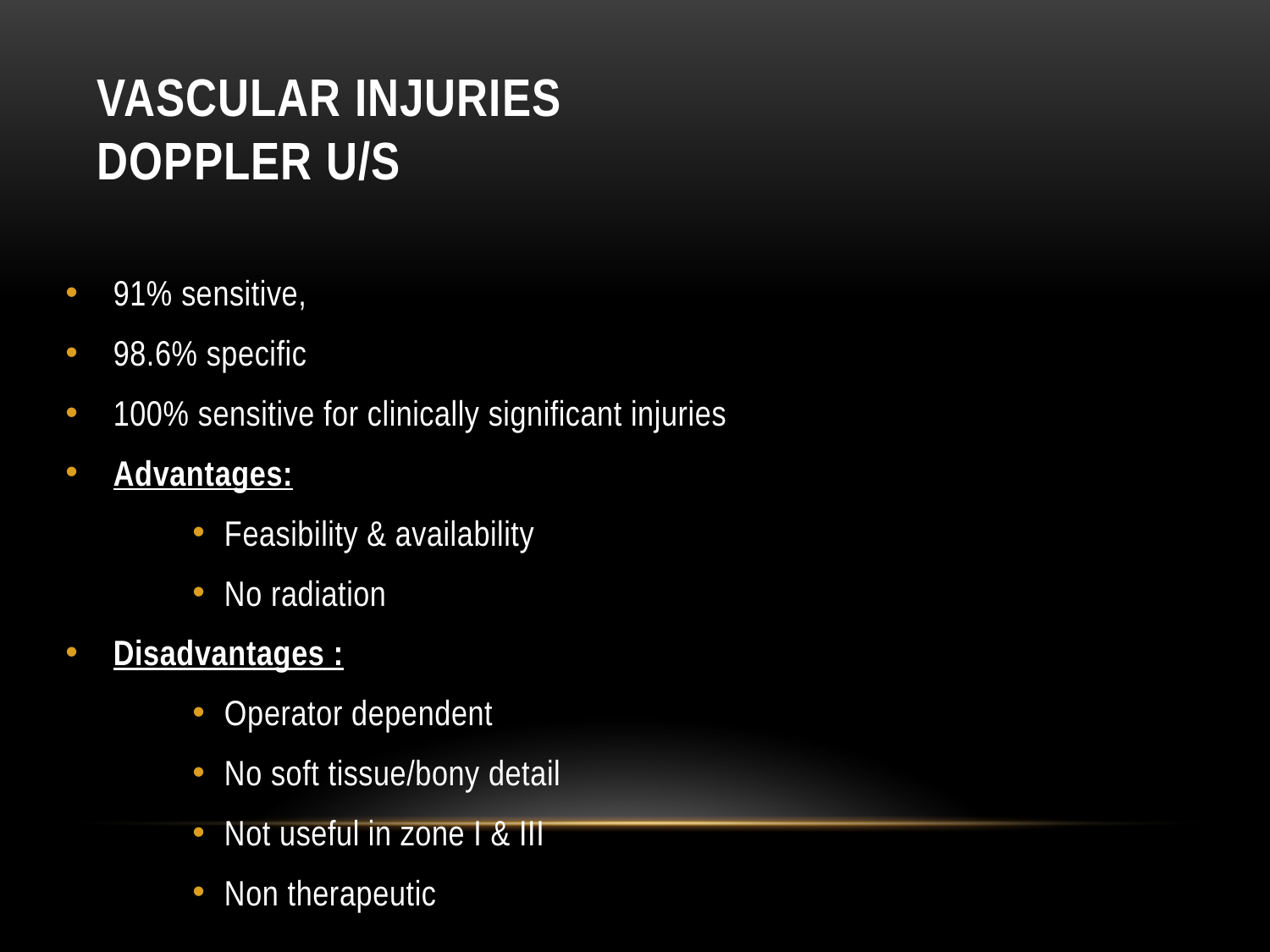

# Vascular injuries Doppler U/S
91% sensitive,
98.6% specific
100% sensitive for clinically significant injuries
Advantages:
Feasibility & availability
No radiation
Disadvantages :
Operator dependent
No soft tissue/bony detail
Not useful in zone I & III
Non therapeutic